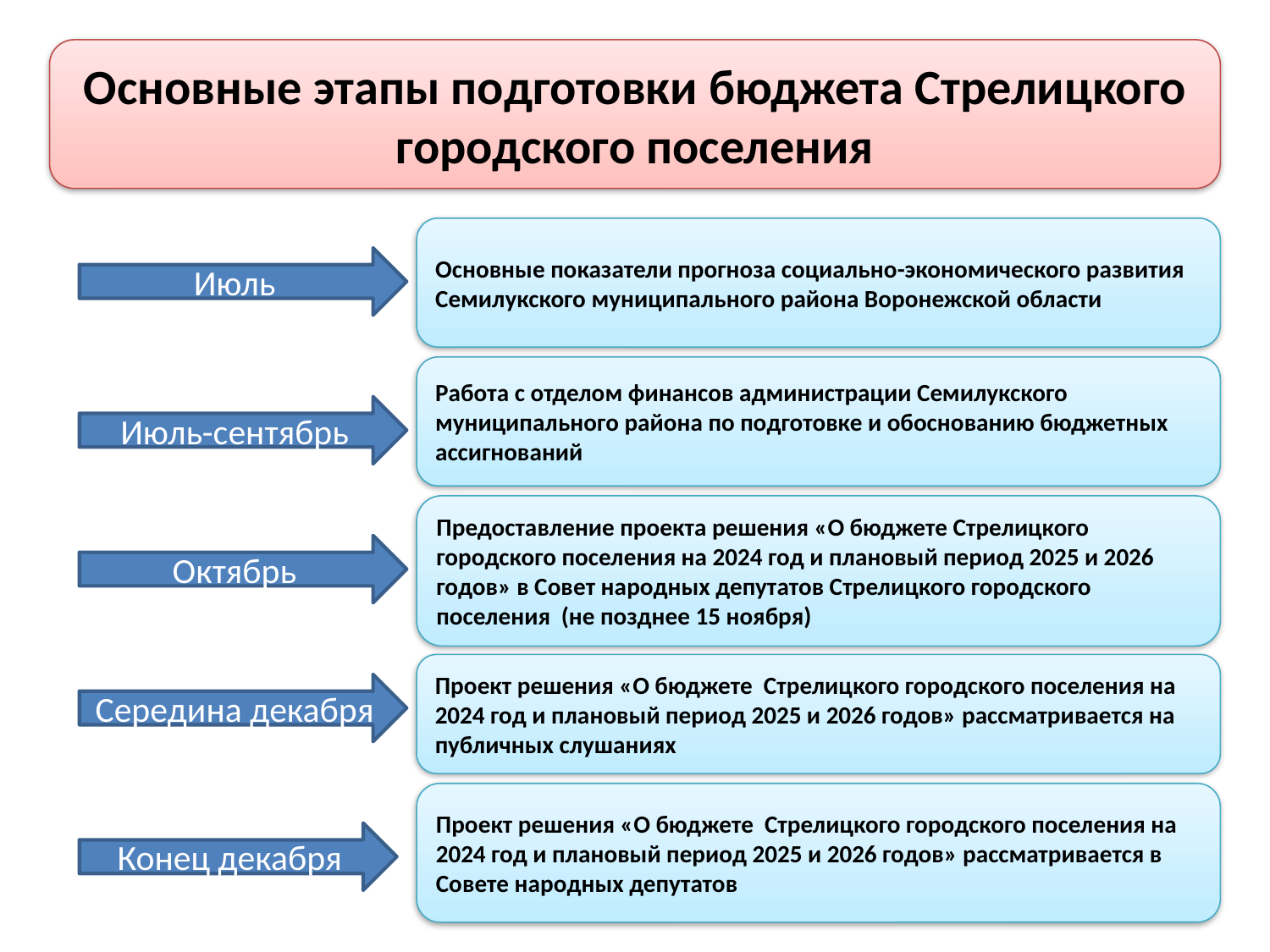

#
Основные этапы подготовки бюджета Стрелицкого городского поселения

Основные показатели прогноза социально-экономического развития Семилукского муниципального района Воронежской области
Июль
Работа с отделом финансов администрации Семилукского муниципального района по подготовке и обоснованию бюджетных ассигнований
Июль-сентябрь
Предоставление проекта решения «О бюджете Стрелицкого городского поселения на 2024 год и плановый период 2025 и 2026 годов» в Совет народных депутатов Стрелицкого городского поселения  (не позднее 15 ноября)
Октябрь
Проект решения «О бюджете  Стрелицкого городского поселения на 2024 год и плановый период 2025 и 2026 годов» рассматривается на публичных слушаниях
Середина декабря
Проект решения «О бюджете  Стрелицкого городского поселения на 2024 год и плановый период 2025 и 2026 годов» рассматривается в Совете народных депутатов
Конец декабря